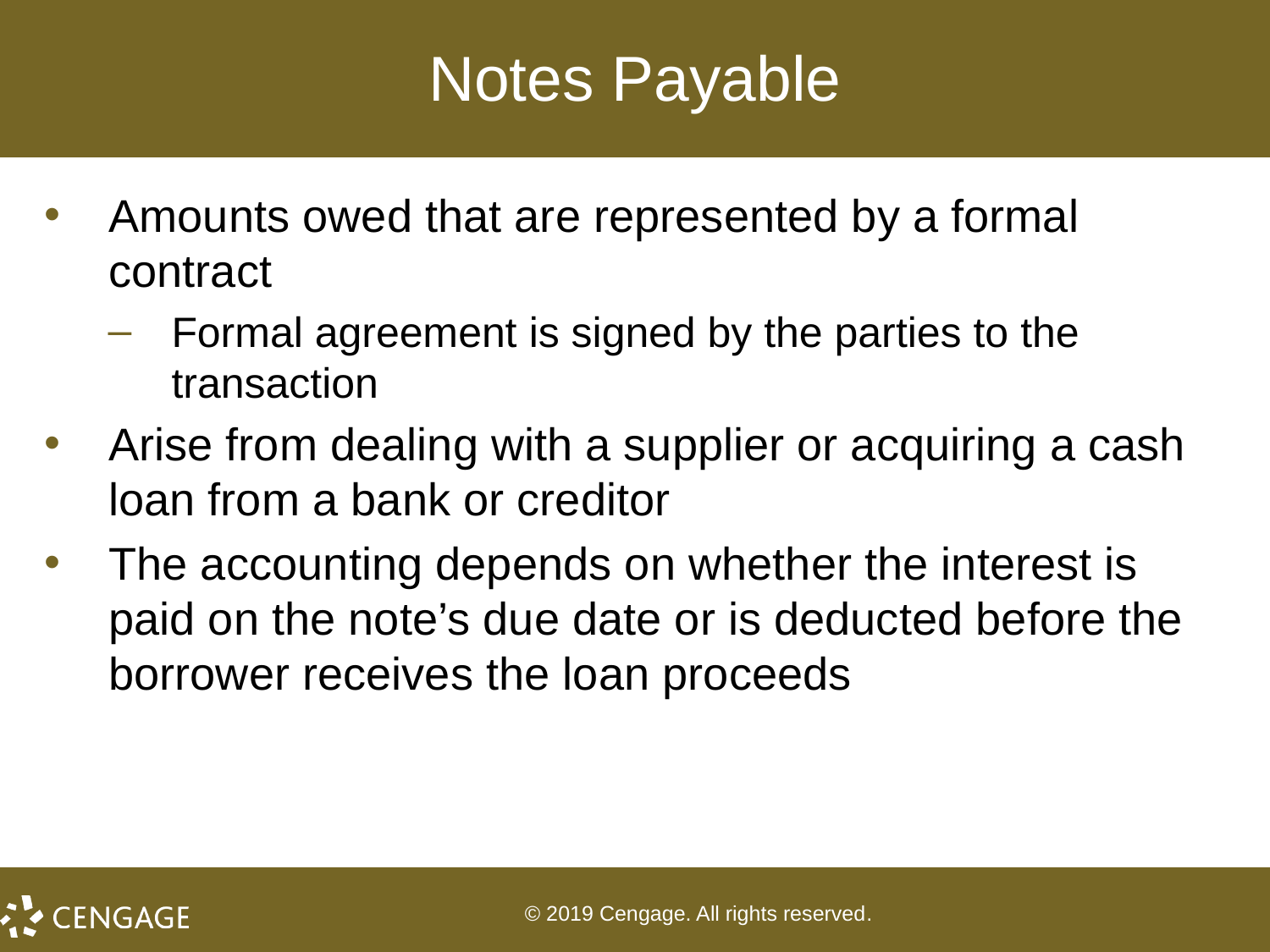

# Notes Payable
Amounts owed that are represented by a formal contract
Formal agreement is signed by the parties to the transaction
Arise from dealing with a supplier or acquiring a cash loan from a bank or creditor
The accounting depends on whether the interest is paid on the note’s due date or is deducted before the borrower receives the loan proceeds